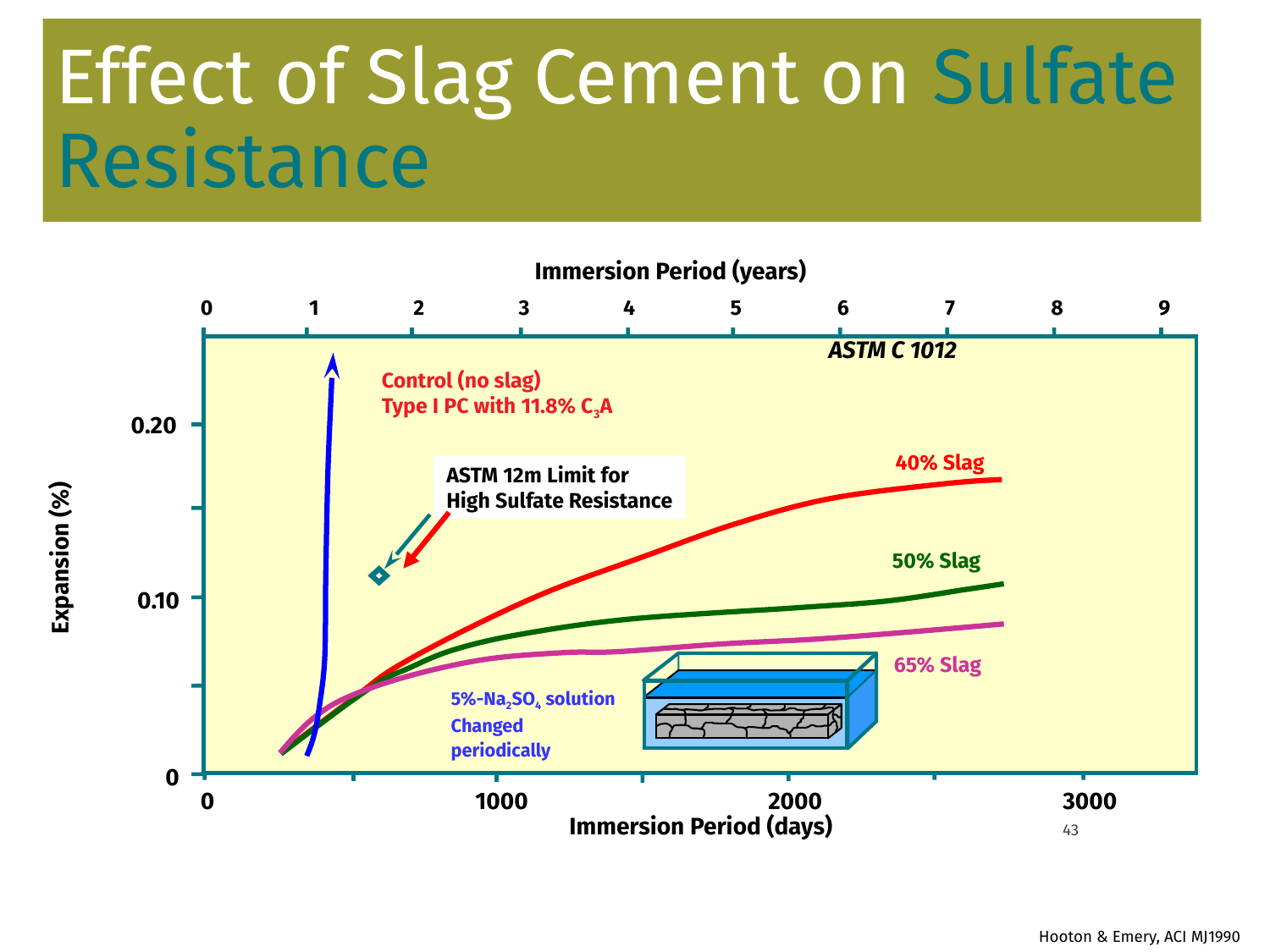

# Effect of Slag Cement on Sulfate Resistance
Immersion Period (years)
0
1
2
3
4
5
6
7
8
9

0.20

Expansion (%)
0.10

0

0
1000

2000
3000
Immersion Period (days)
ASTM C 1012

Control (no slag)
Type I PC with 11.8% C3A
40% Slag

ASTM 12m Limit for
High Sulfate Resistance

50% Slag

65% Slag

5%-Na2SO4 solution
Changed periodically
43
Hooton & Emery, ACI MJ1990